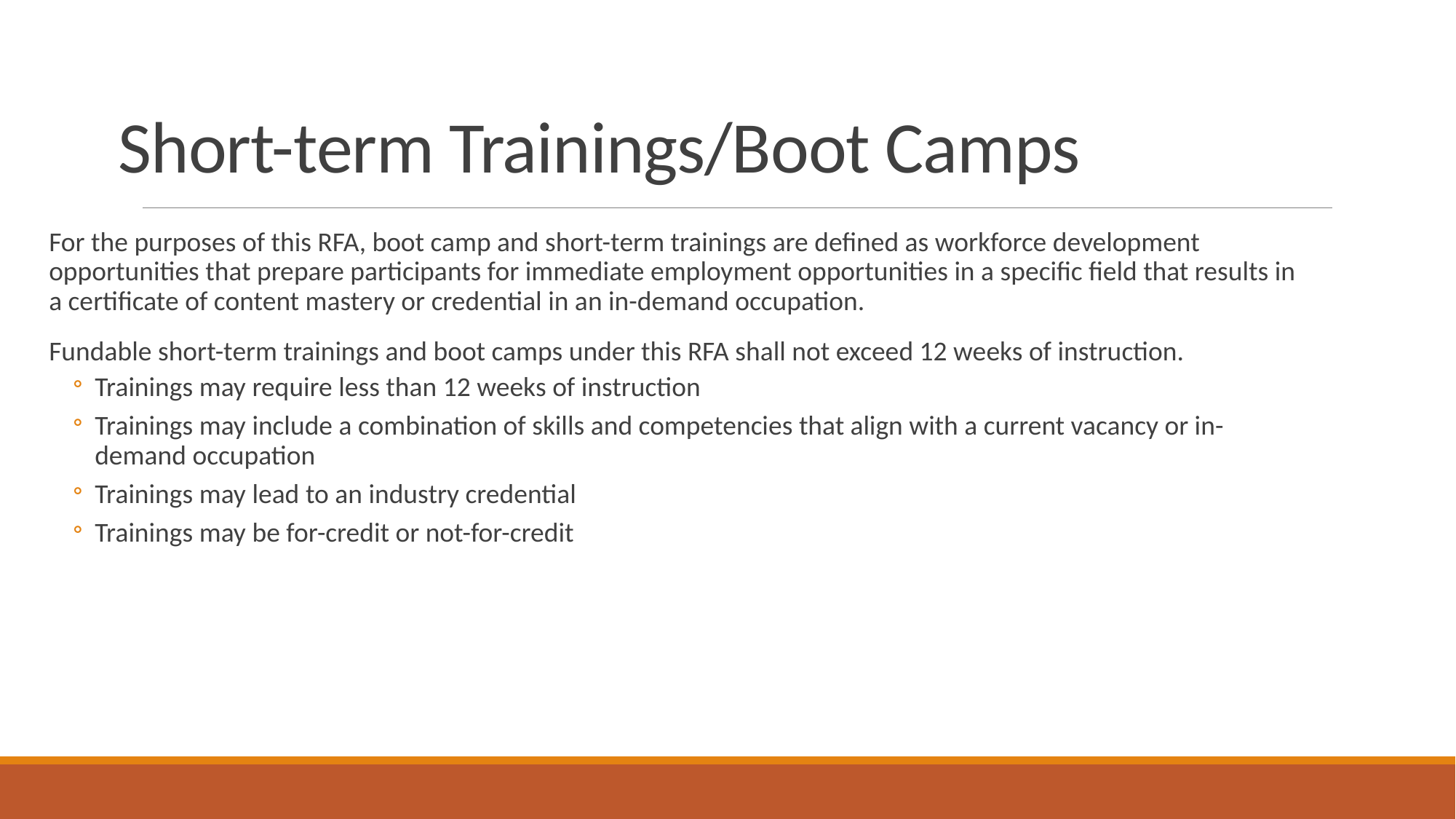

# Short-term Trainings/Boot Camps
For the purposes of this RFA, boot camp and short-term trainings are defined as workforce development opportunities that prepare participants for immediate employment opportunities in a specific field that results in a certificate of content mastery or credential in an in-demand occupation.
Fundable short-term trainings and boot camps under this RFA shall not exceed 12 weeks of instruction.
Trainings may require less than 12 weeks of instruction
Trainings may include a combination of skills and competencies that align with a current vacancy or in-demand occupation
Trainings may lead to an industry credential
Trainings may be for-credit or not-for-credit